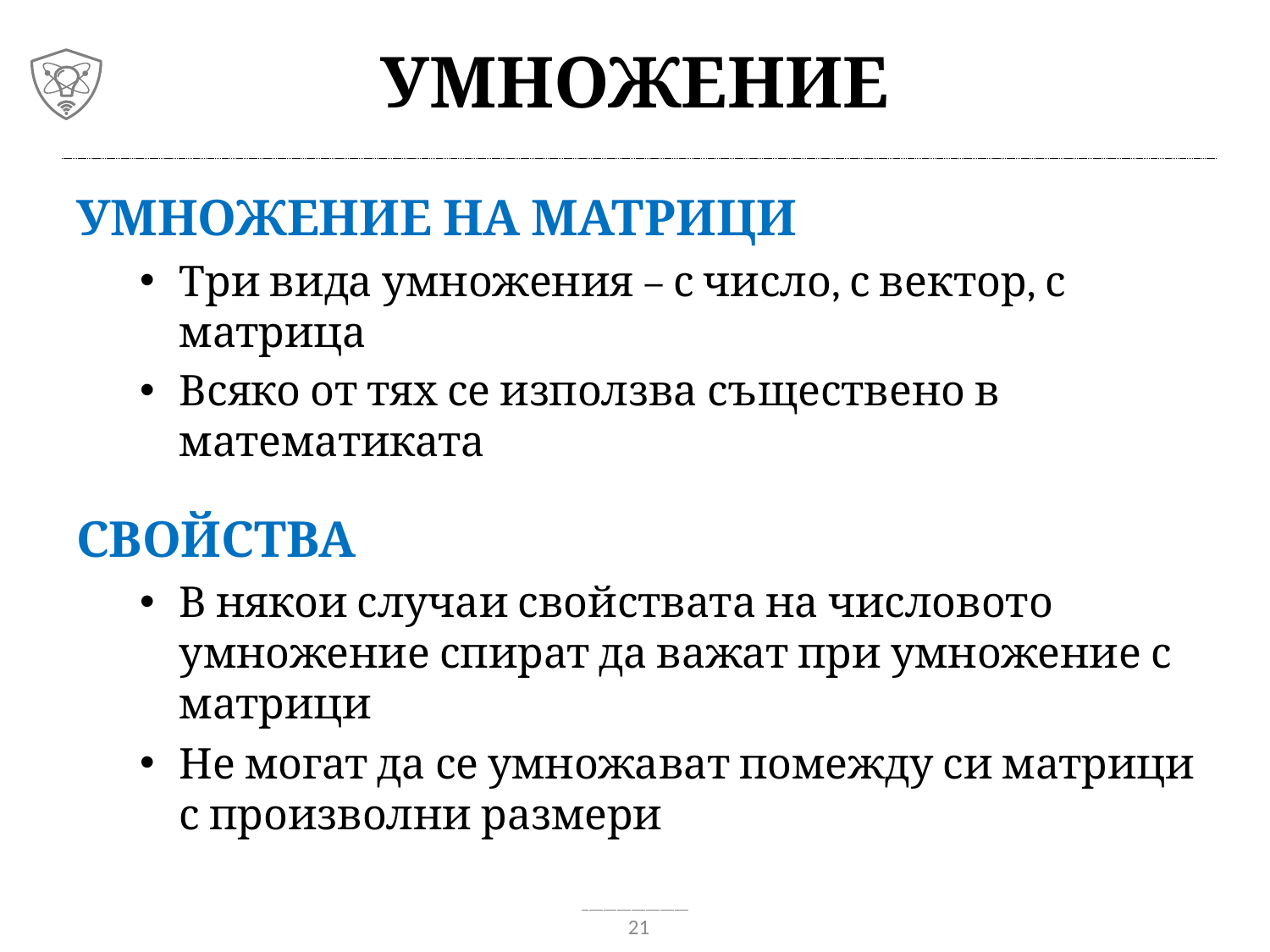

# Умножение
Умножение на матрици
Три вида умножения – с число, с вектор, с матрица
Всяко от тях се използва съществено в математиката
Свойства
В някои случаи свойствата на числовото умножение спират да важат при умножение с матрици
Не могат да се умножават помежду си матрици с произволни размери
21